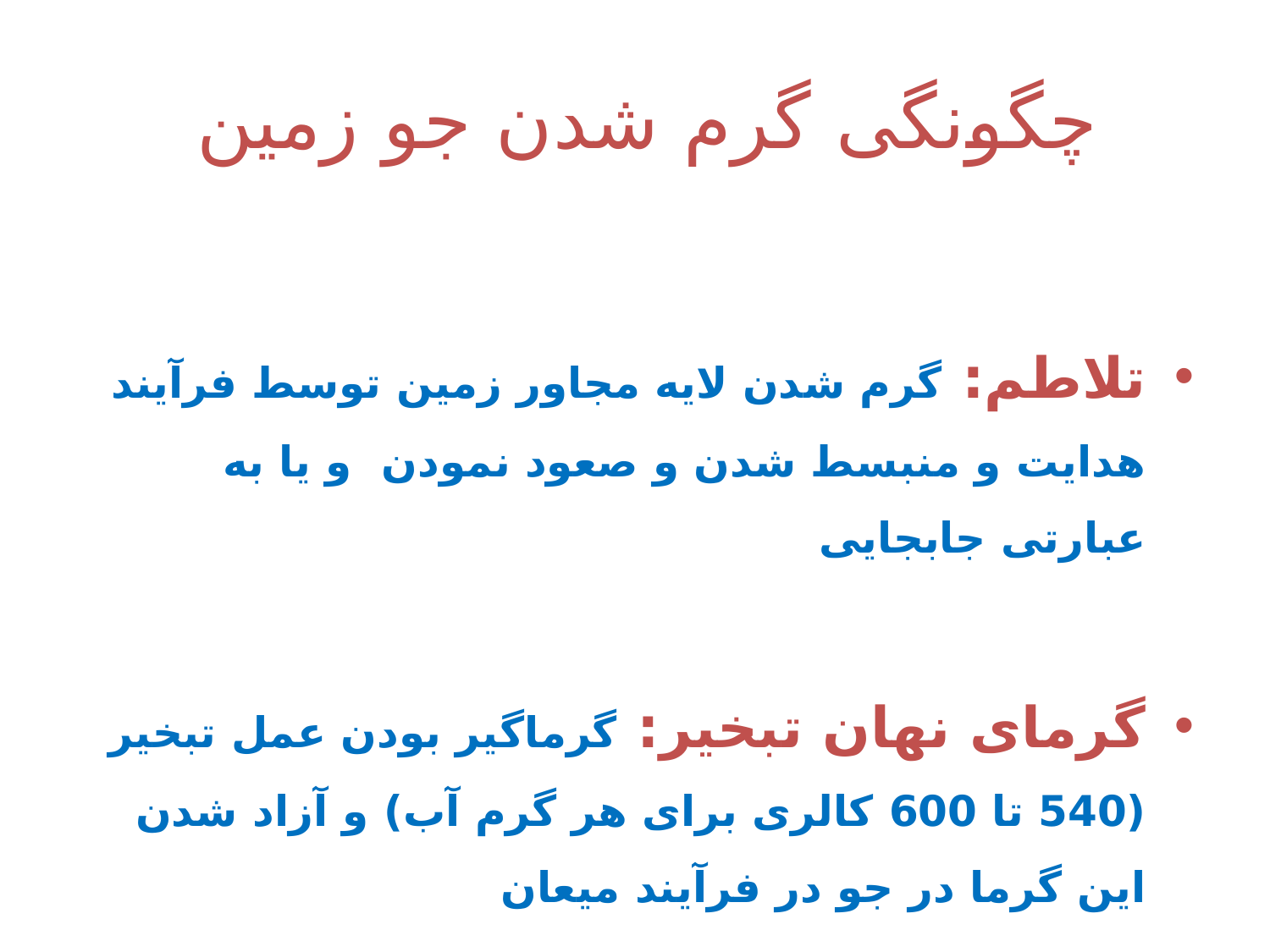

# چگونگی گرم شدن جو زمین

تلاطم: گرم شدن لایه مجاور زمین توسط فرآیند هدایت و منبسط شدن و صعود نمودن  و یا به عبارتی جابجایی

گرمای نهان تبخیر: گرماگیر بودن عمل تبخیر (540 تا 600 کالری برای هر گرم آب) و آزاد شدن این گرما در جو در فرآیند میعان